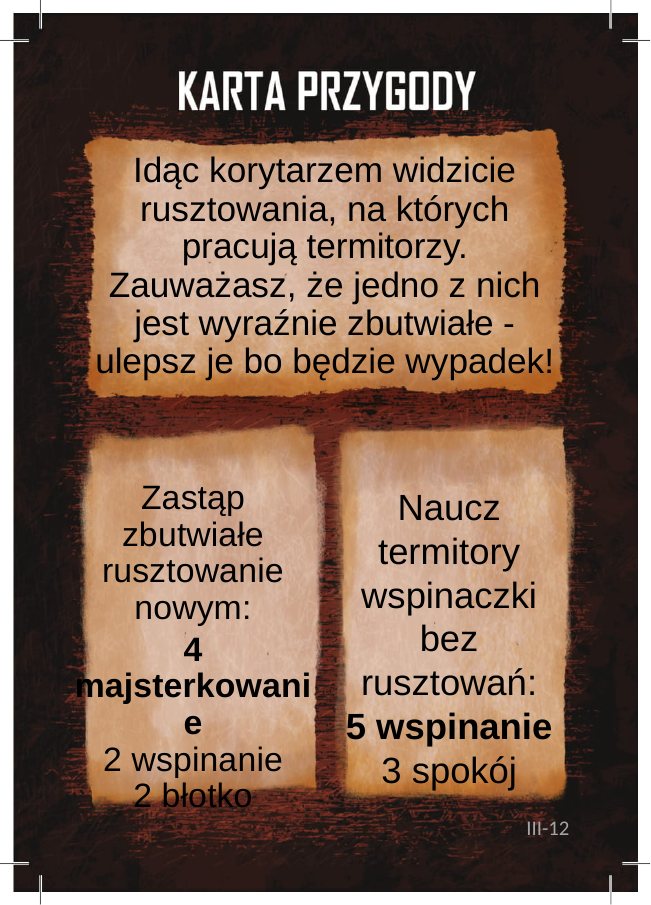

# Idąc korytarzem widzicie rusztowania, na których pracują termitorzy. Zauważasz, że jedno z nich jest wyraźnie zbutwiałe - ulepsz je bo będzie wypadek!
Zastąp zbutwiałe rusztowanie nowym:
4 majsterkowanie
2 wspinanie
2 błotko
Naucz termitory wspinaczki bez rusztowań:
5 wspinanie
3 spokój
III-12